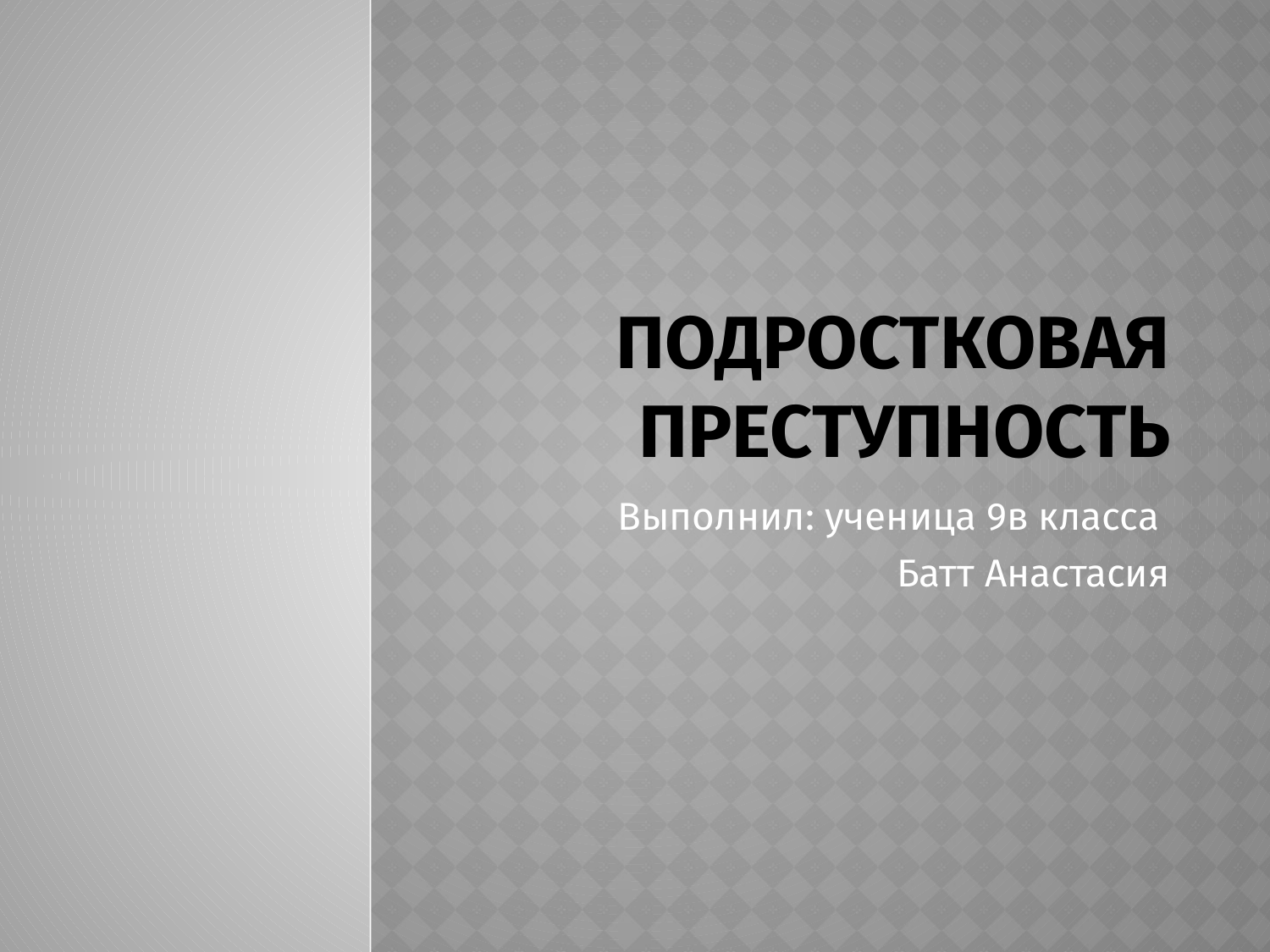

# Подростковая преступность
Выполнил: ученица 9в класса
Батт Анастасия